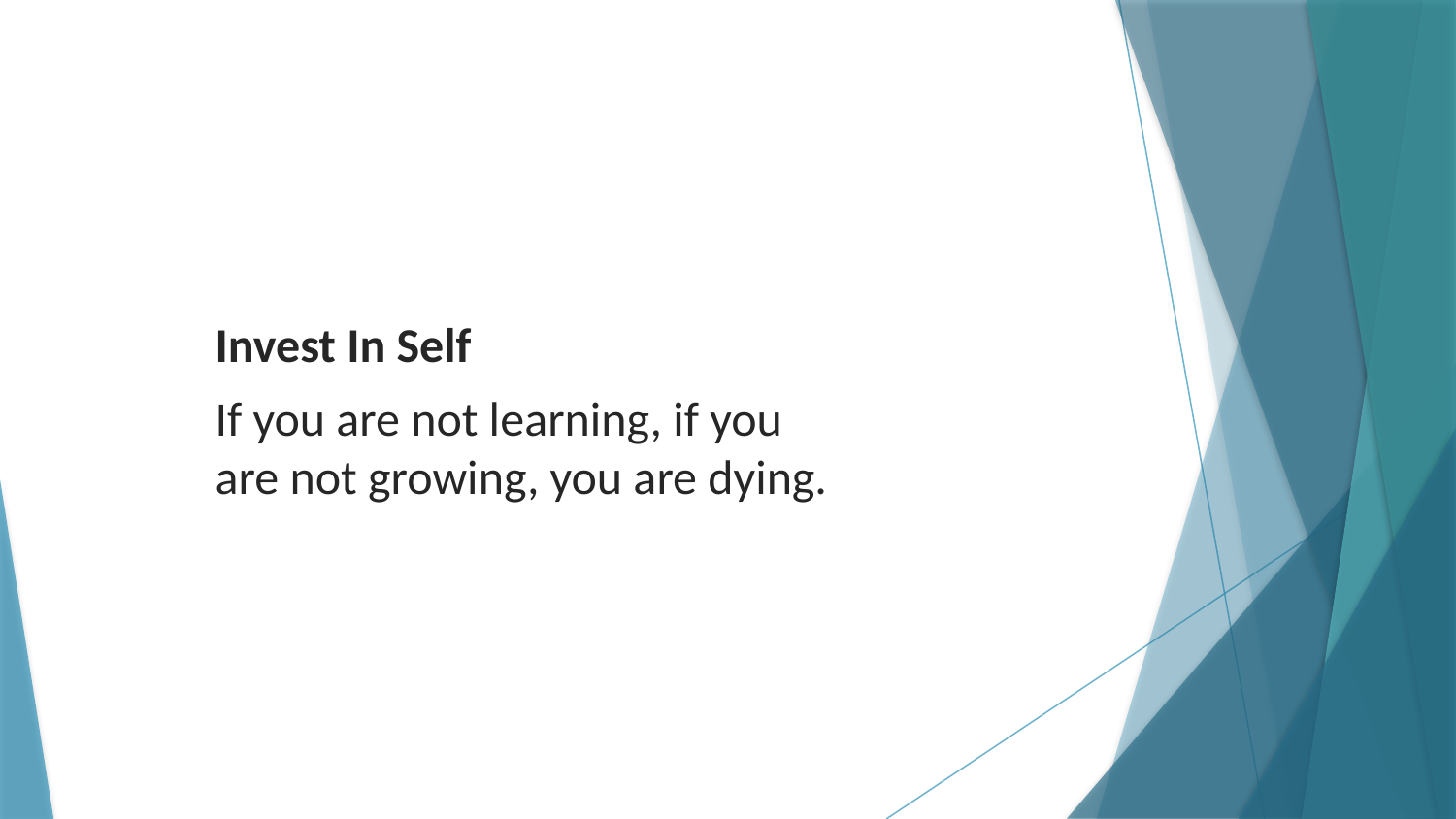

Invest In Self
If you are not learning, if you are not growing, you are dying.